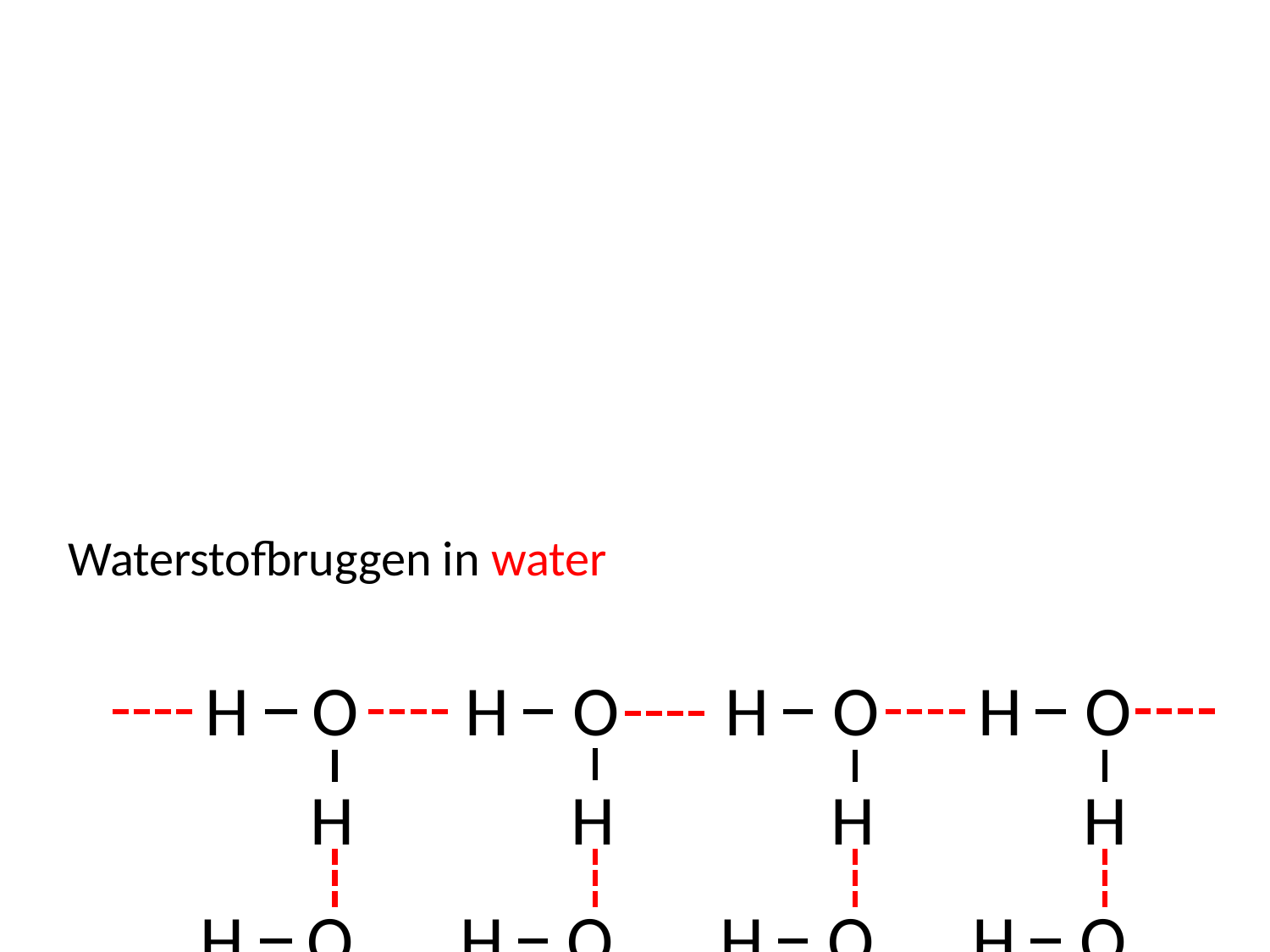

Waterstofbruggen in water
H    O
H    O
H    O
H    O
H
H
H
H
H    O
H    O
H    O
H    O